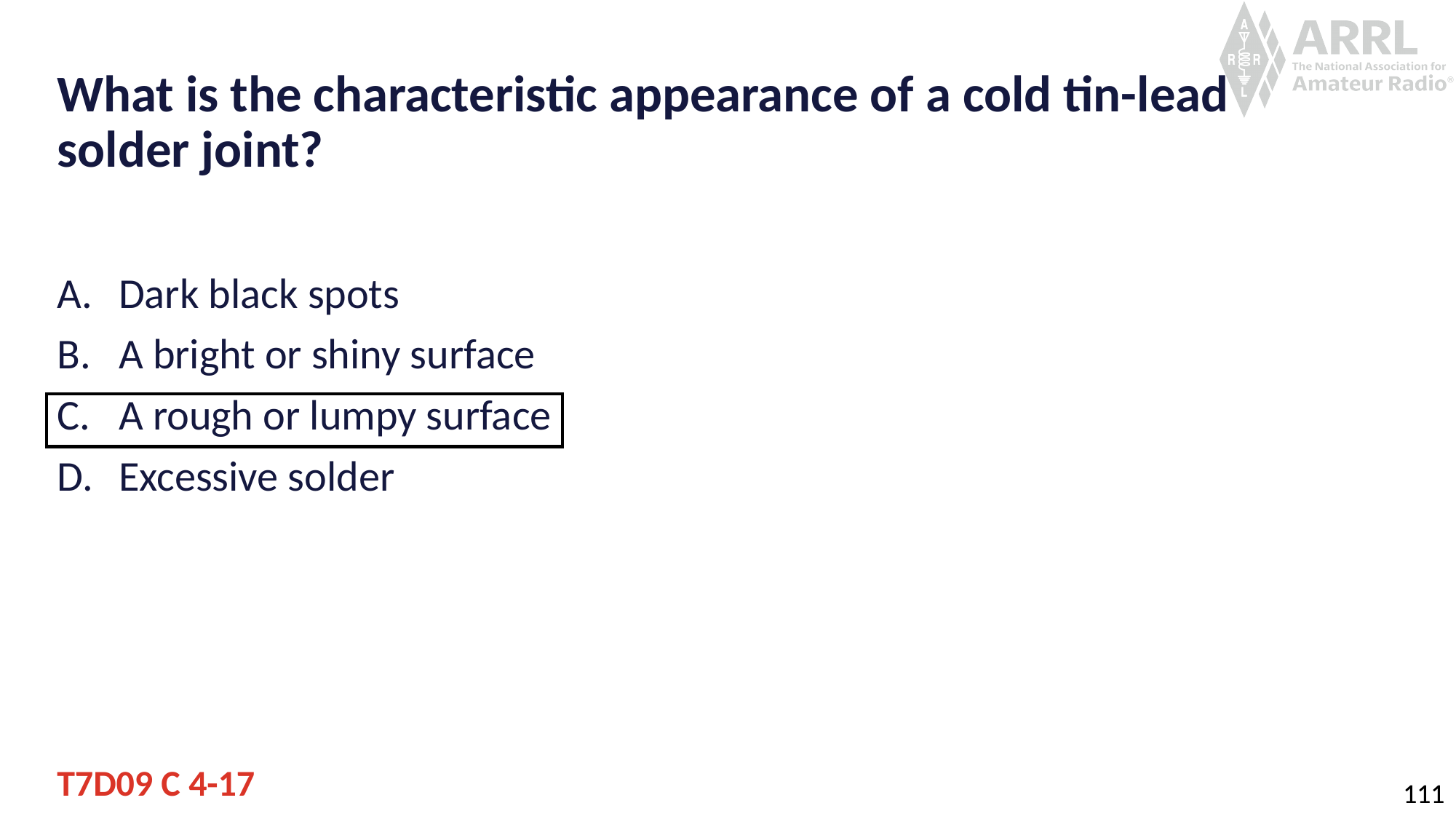

# What is the characteristic appearance of a cold tin-lead solder joint?
Dark black spots
A bright or shiny surface
A rough or lumpy surface
Excessive solder

T7D09 C 4-17